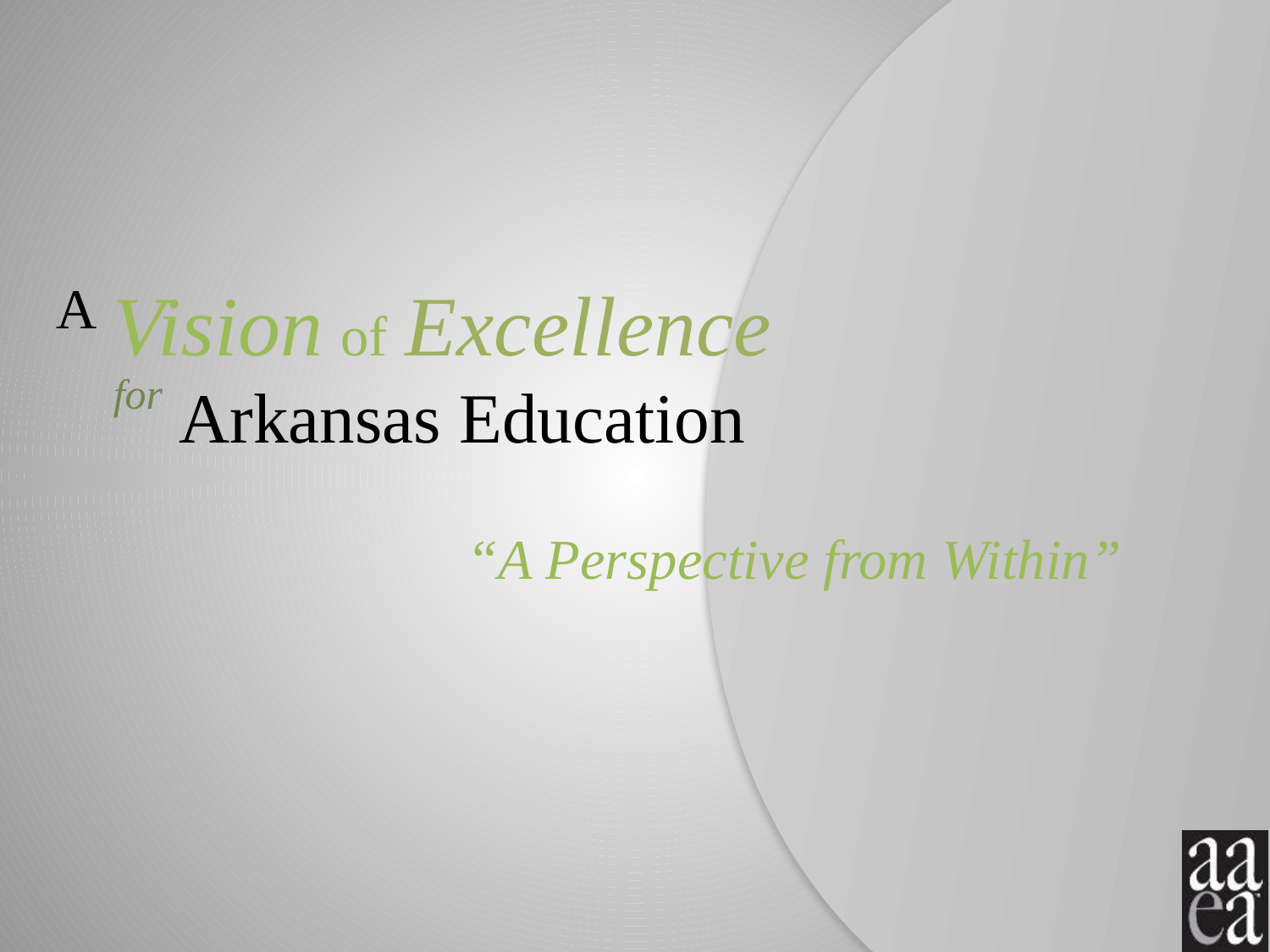

A
# Vision of Excellence Arkansas Education
for
“A Perspective from Within”